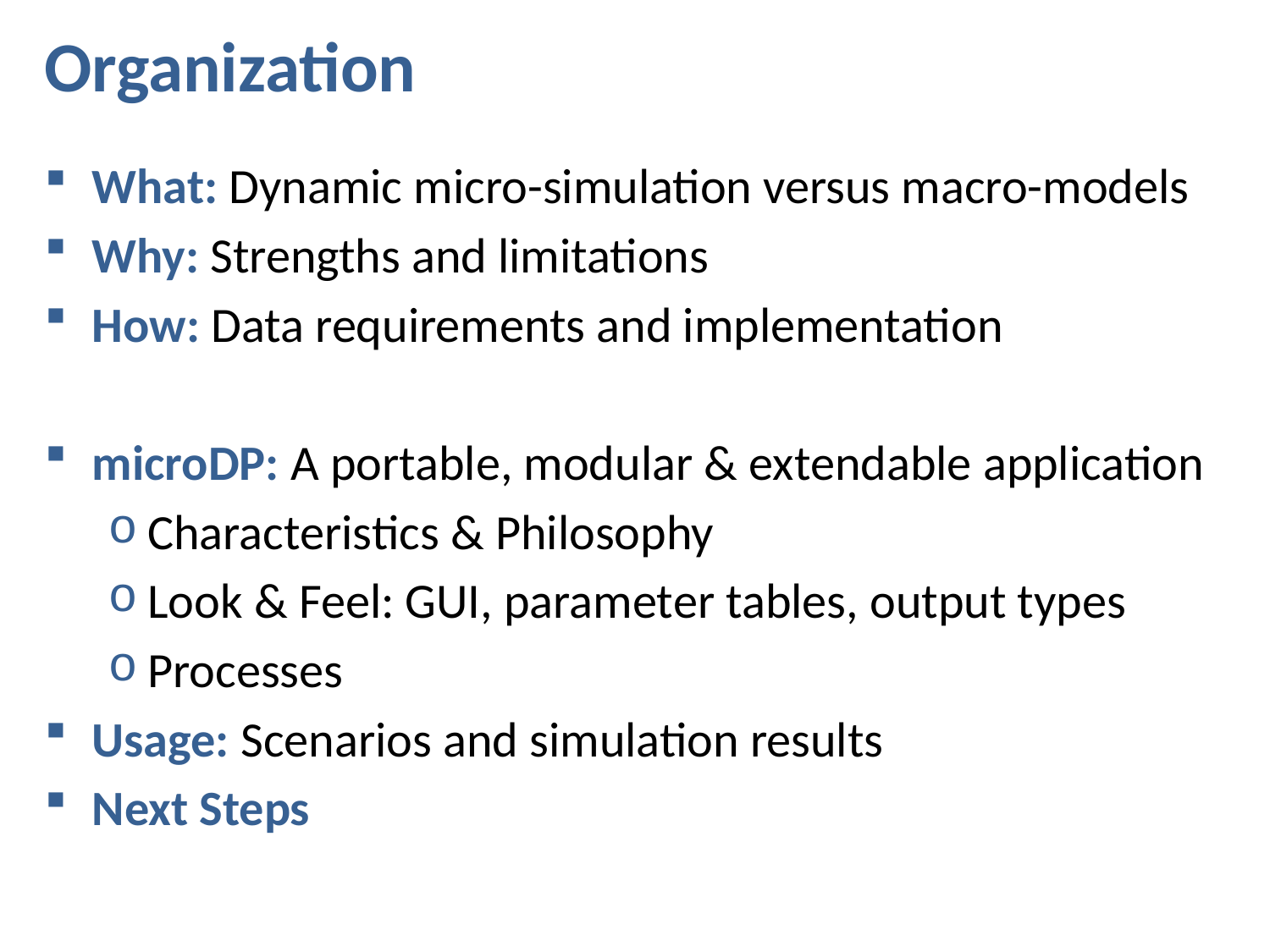

# Organization
What: Dynamic micro-simulation versus macro-models
Why: Strengths and limitations
How: Data requirements and implementation

microDP: A portable, modular & extendable application
Characteristics & Philosophy
Look & Feel: GUI, parameter tables, output types
Processes
Usage: Scenarios and simulation results
Next Steps